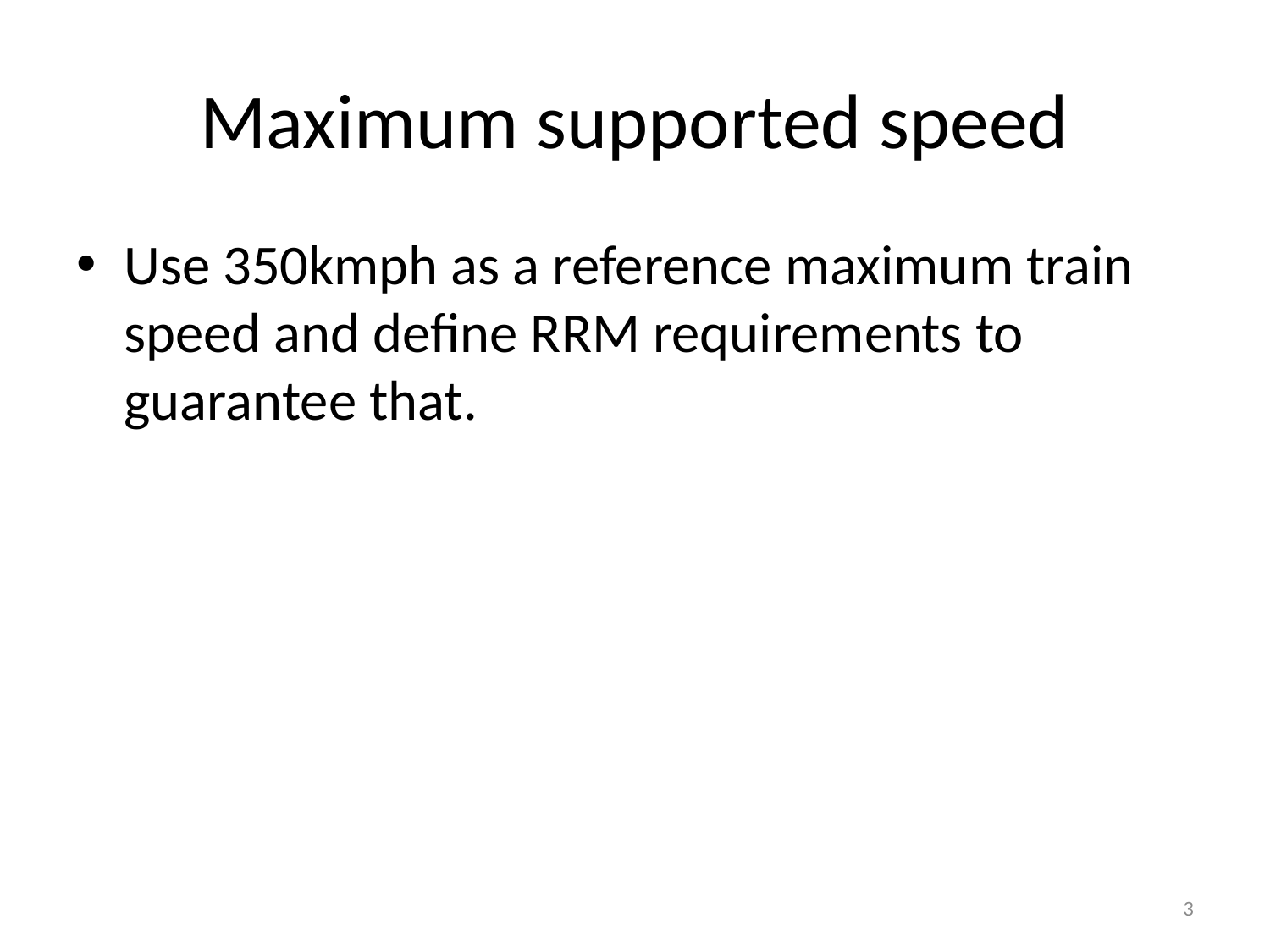

# Maximum supported speed
Use 350kmph as a reference maximum train speed and define RRM requirements to guarantee that.
3